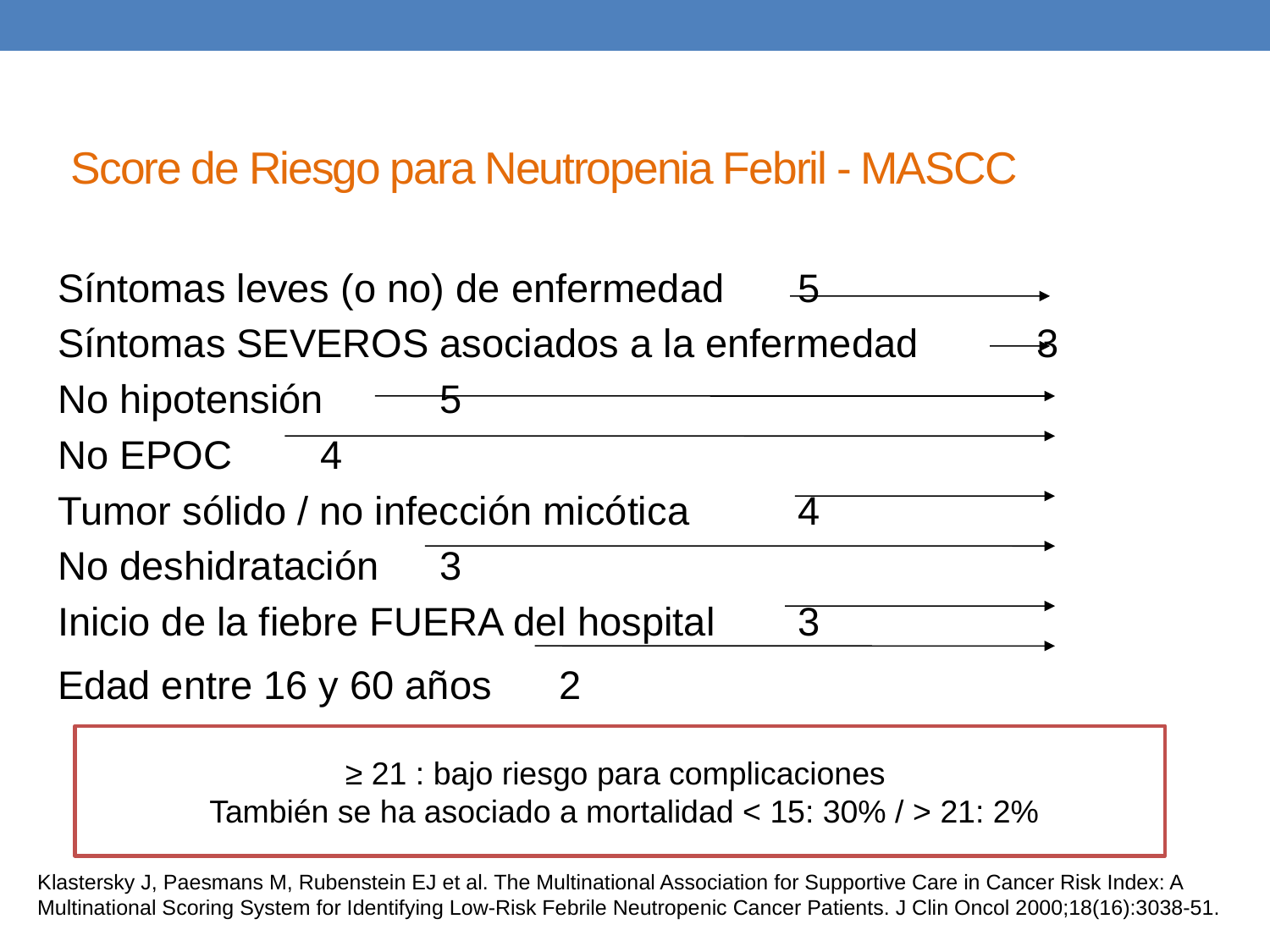

# Score de Riesgo para Neutropenia Febril - MASCC
Síntomas leves (o no) de enfermedad 			5
Síntomas SEVEROS asociados a la enfermedad 	3
No hipotensión 						5
No EPOC 							4
Tumor sólido / no infección micótica 			4
No deshidratación 						3
Inicio de la fiebre FUERA del hospital 			3
Edad entre 16 y 60 años					2

≥ 21 : bajo riesgo para complicaciones
 También se ha asociado a mortalidad < 15: 30% / > 21: 2%
Klastersky J, Paesmans M, Rubenstein EJ et al. The Multinational Association for Supportive Care in Cancer Risk Index: A Multinational Scoring System for Identifying Low-Risk Febrile Neutropenic Cancer Patients. J Clin Oncol 2000;18(16):3038-51.